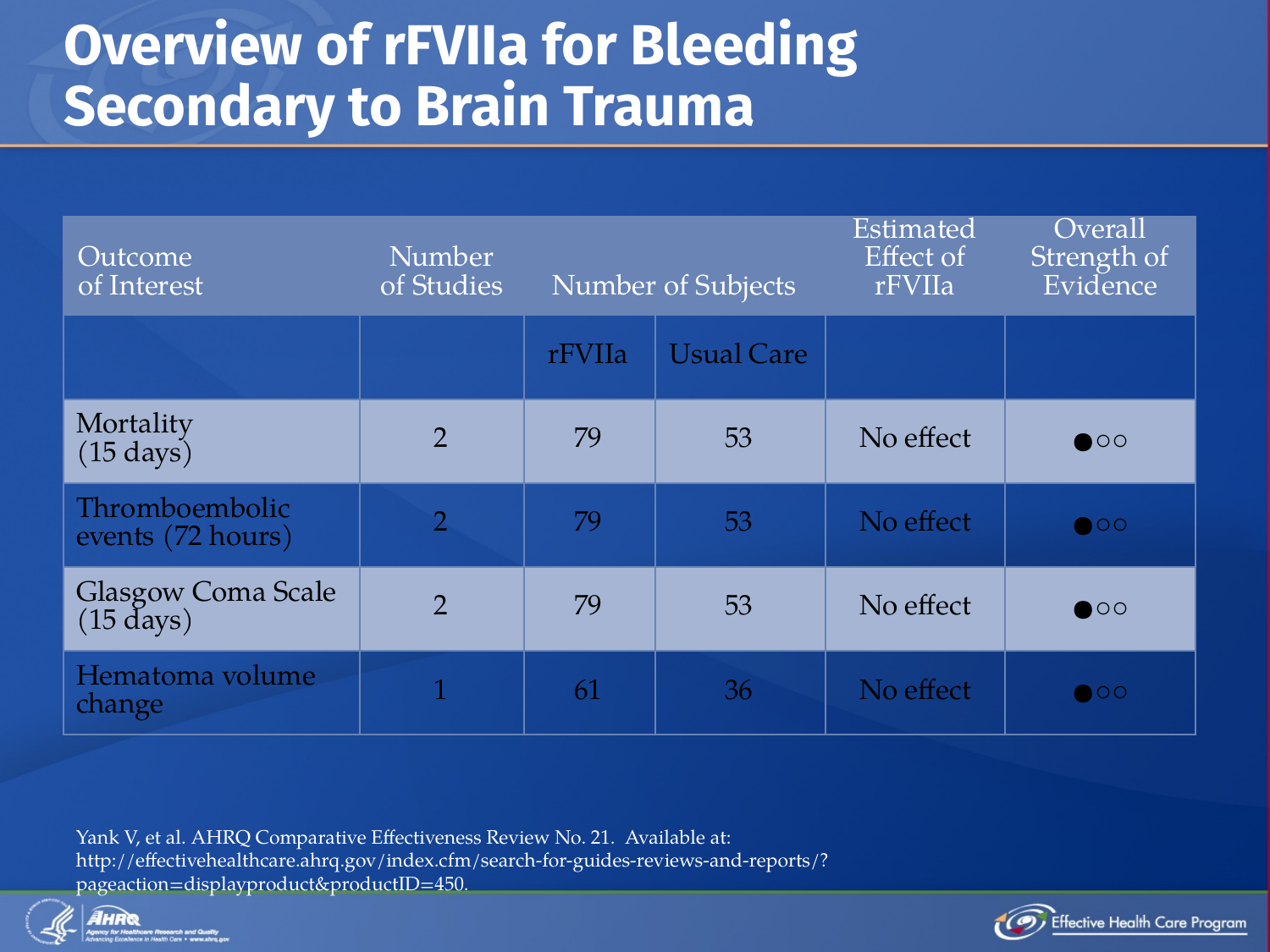

# Overview of rFVIIa for Bleeding Secondary to Brain Trauma
| Outcome of Interest | Number of Studies | Number of Subjects |  | Estimated Effect of rFVIIa | Overall Strength of Evidence |
| --- | --- | --- | --- | --- | --- |
|  |  | rFVIIa | Usual Care |  |  |
| Mortality (15 days) | 2 | 79 | 53 | No effect | ●○○ |
| Thromboembolic events (72 hours) | 2 | 79 | 53 | No effect | ●○○ |
| Glasgow Coma Scale (15 days) | 2 | 79 | 53 | No effect | ●○○ |
| Hematoma volume change | 1 | 61 | 36 | No effect | ●○○ |
Yank V, et al. AHRQ Comparative Effectiveness Review No. 21.  Available at:   http://effectivehealthcare.ahrq.gov/index.cfm/search-for-guides-reviews-and-reports/?pageaction=displayproduct&productID=450.